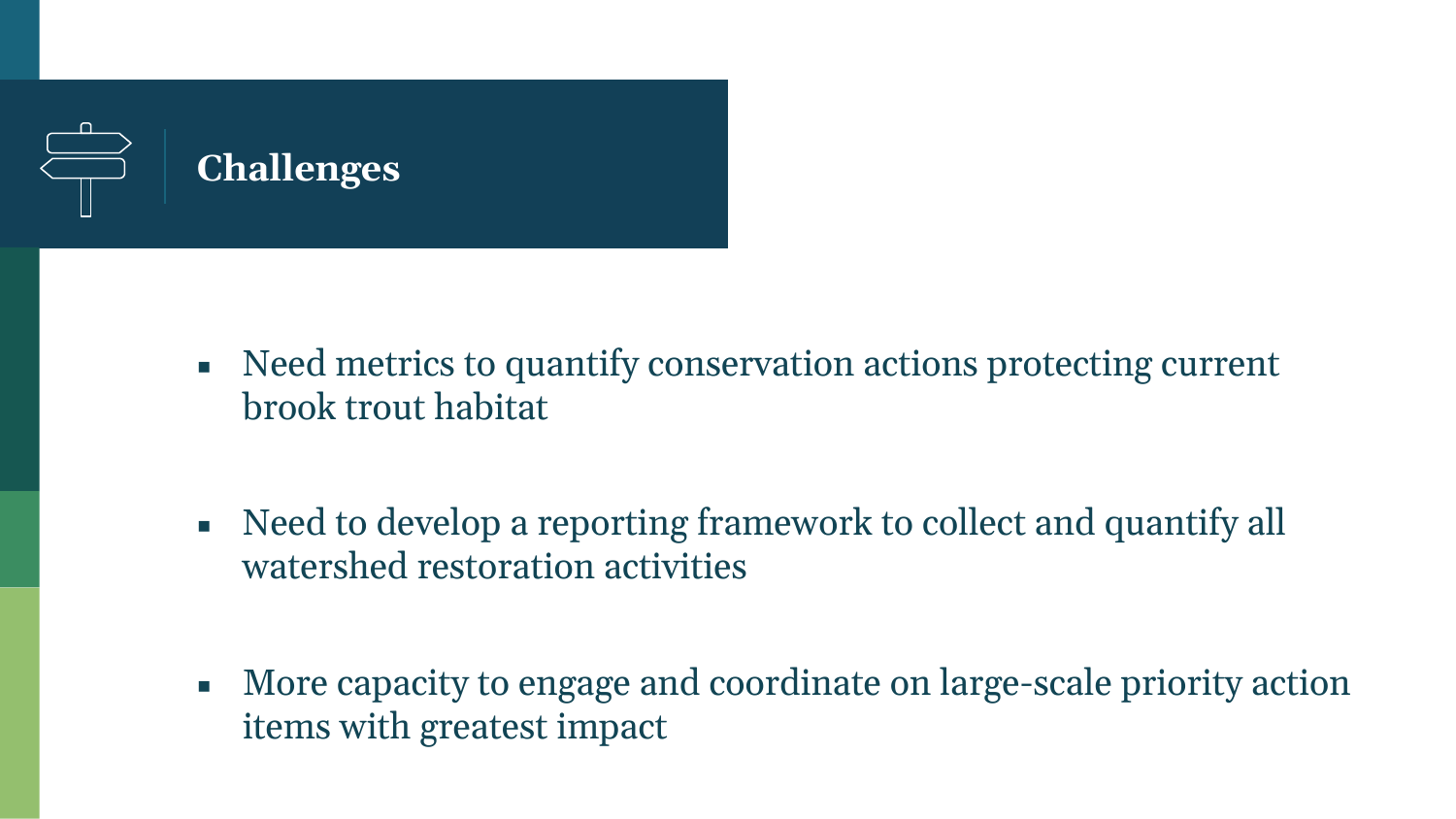

# Challenges

Need metrics to quantify conservation actions protecting current brook trout habitat

Need to develop a reporting framework to collect and quantify all watershed restoration activities

More capacity to engage and coordinate on large-scale priority action items with greatest impact